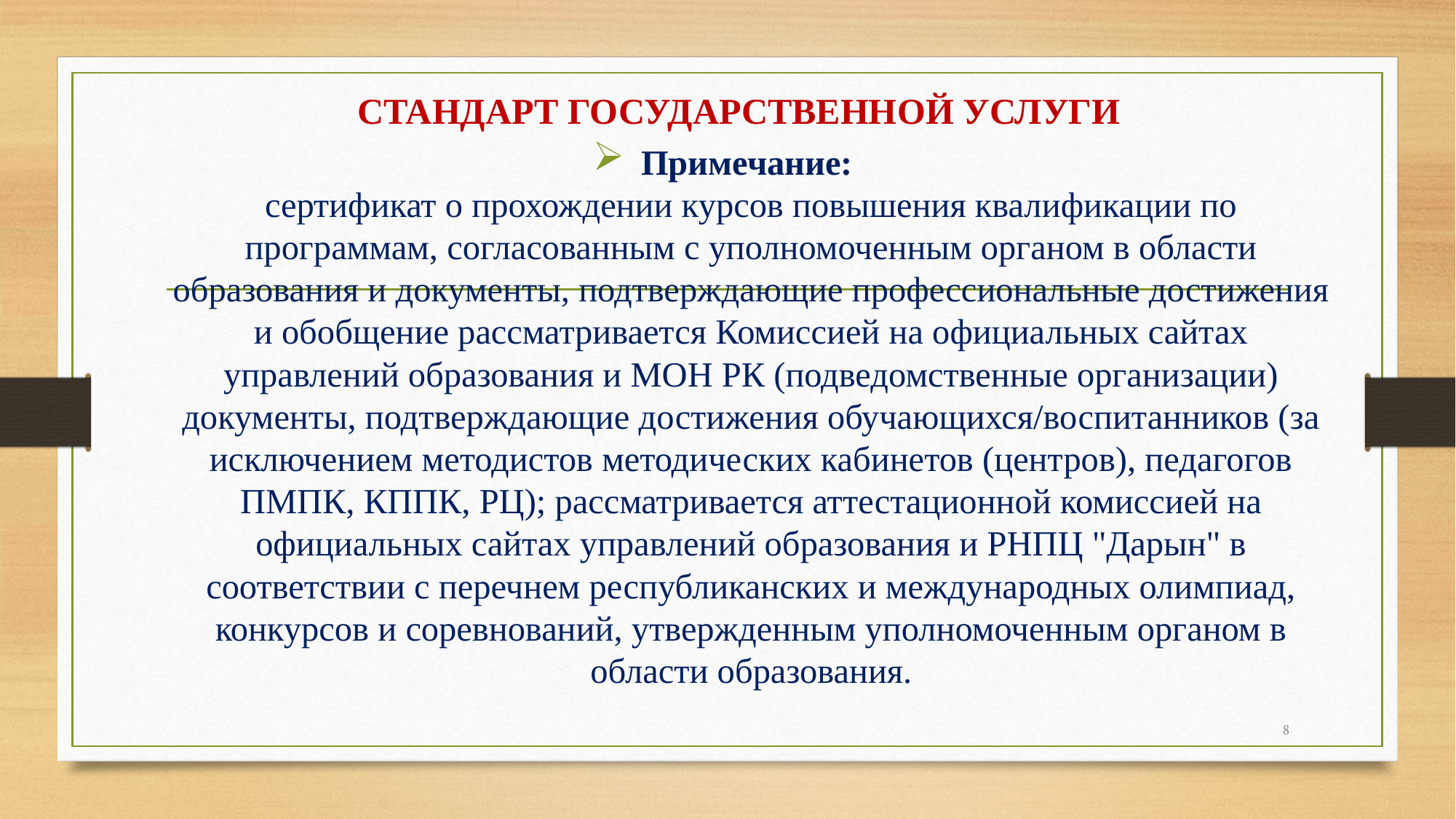

# СТАНДАРТ ГОСУДАРСТВЕННОЙ УСЛУГИ
Примечание:
сертификат о прохождении курсов повышения квалификации по программам, согласованным с уполномоченным органом в области образования и документы, подтверждающие профессиональные достижения и обобщение рассматривается Комиссией на официальных сайтах управлений образования и МОН РК (подведомственные организации)
документы, подтверждающие достижения обучающихся/воспитанников (за исключением методистов методических кабинетов (центров), педагогов ПМПК, КППК, РЦ); рассматривается аттестационной комиссией на официальных сайтах управлений образования и РНПЦ "Дарын" в соответствии с перечнем республиканских и международных олимпиад, конкурсов и соревнований, утвержденным уполномоченным органом в области образования.
8